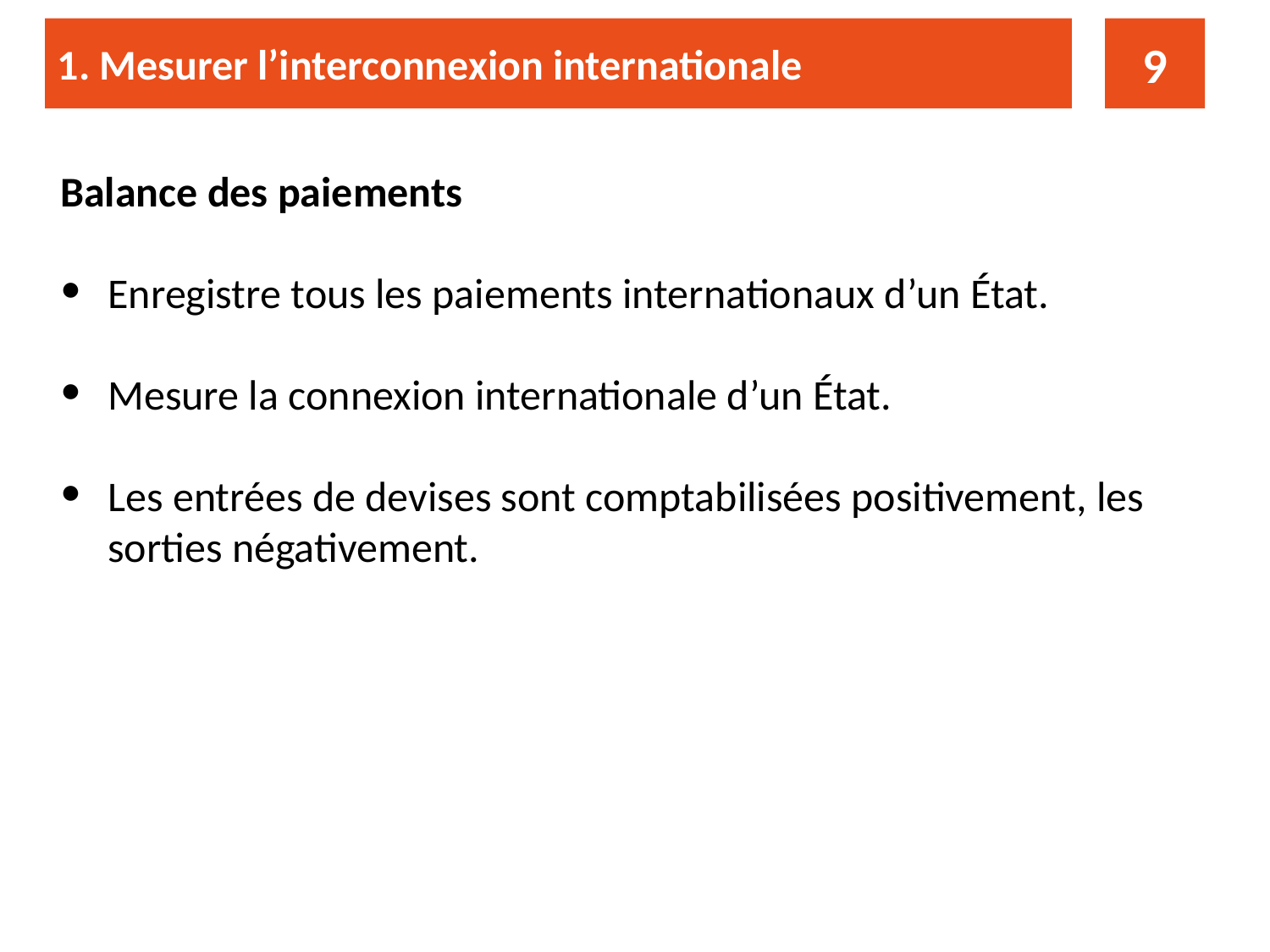

1. Mesurer l’interconnexion internationale
9

Balance des paiements

Enregistre tous les paiements internationaux d’un État.

Mesure la connexion internationale d’un État.

Les entrées de devises sont comptabilisées positivement, les sorties négativement.